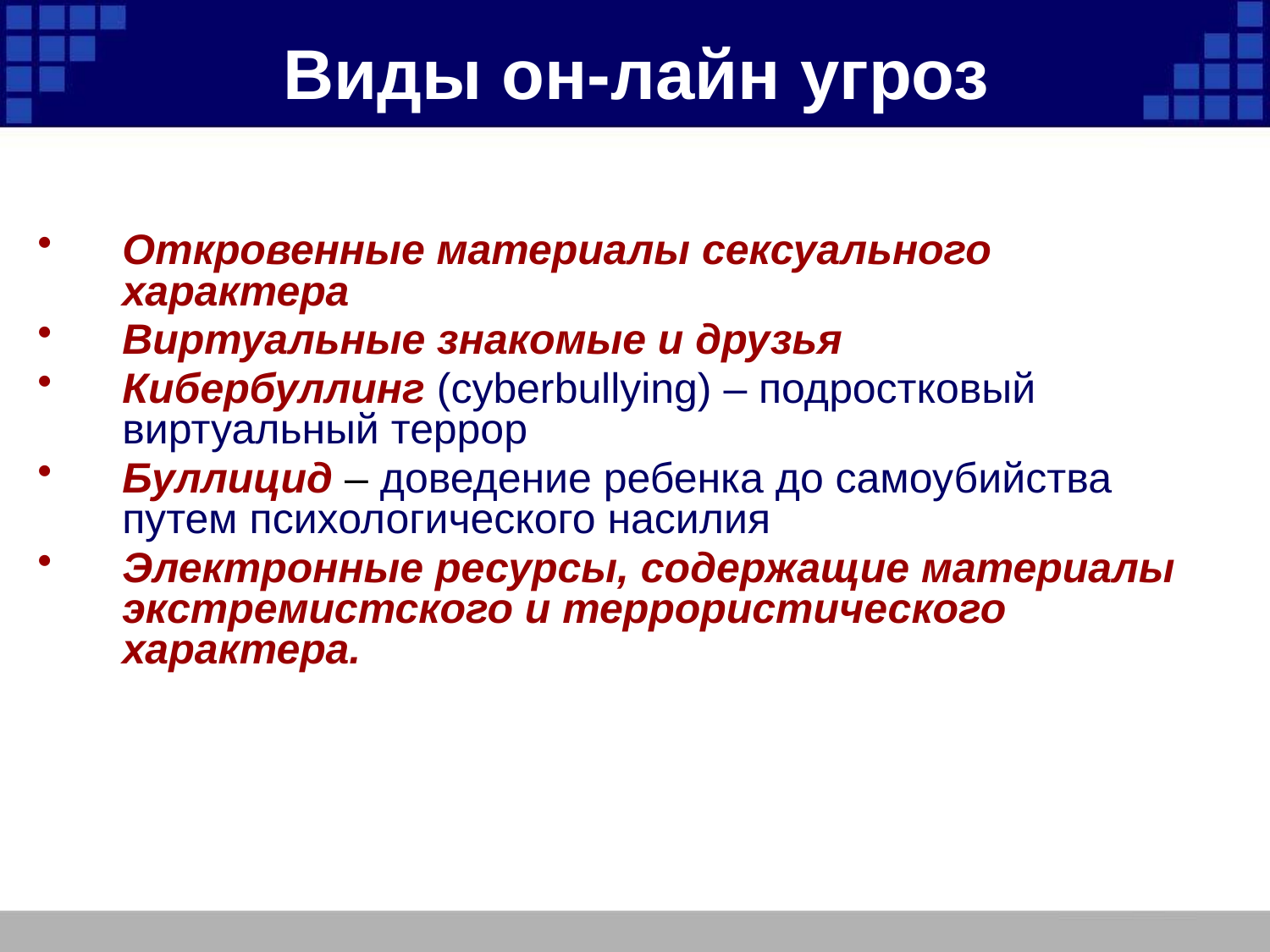

# Виды он-лайн угроз
Откровенные материалы сексуального характера
Виртуальные знакомые и друзья
Кибербуллинг (cyberbullying) – подростковый виртуальный террор
Буллицид – доведение ребенка до самоубийства путем психологического насилия
Электронные ресурсы, содержащие материалы  экстремистского и террористического характера.